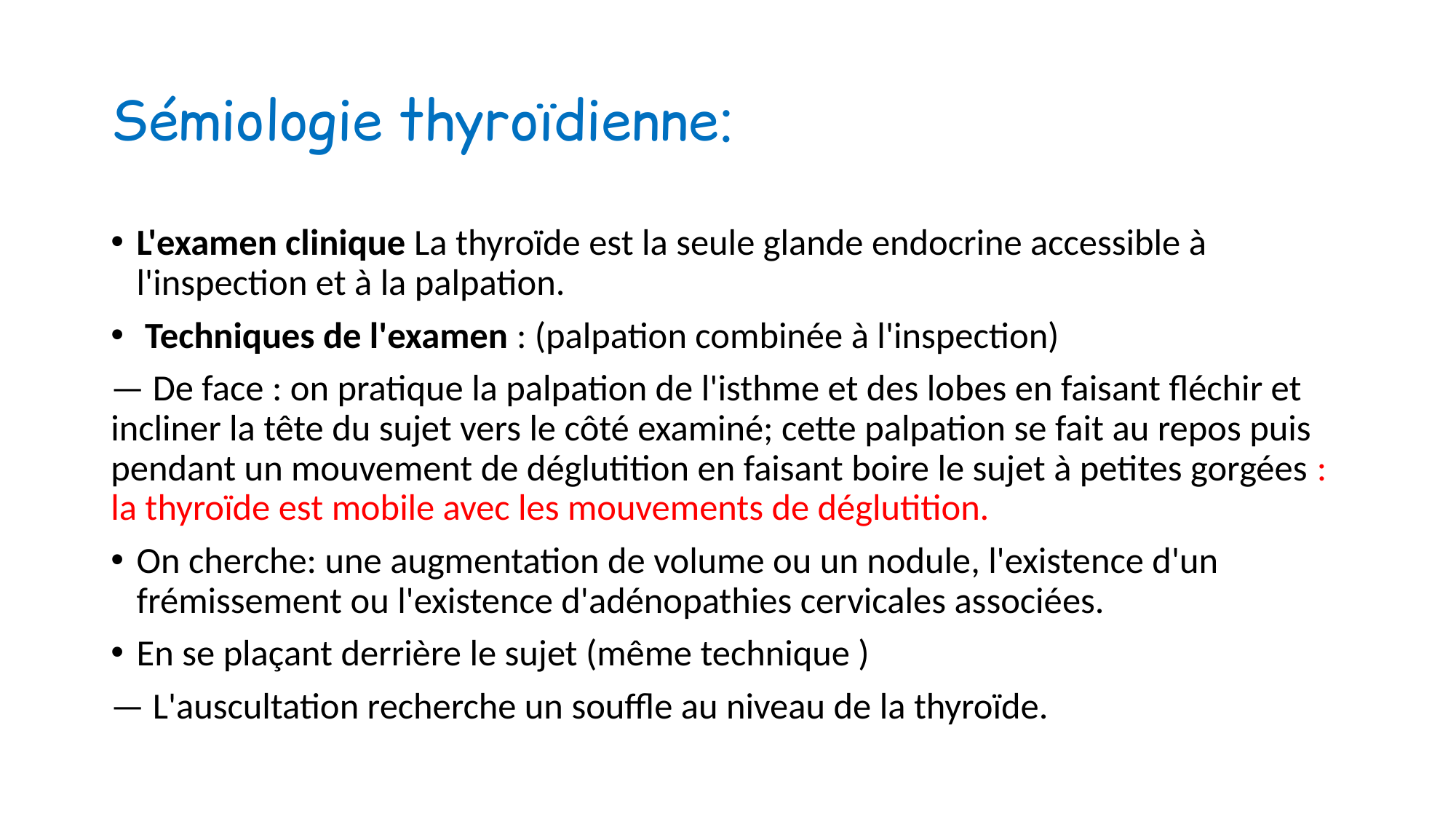

# Sémiologie thyroïdienne:
L'examen clinique La thyroïde est la seule glande endocrine accessible à l'inspection et à la palpation.
 Techniques de l'examen : (palpation combinée à l'inspection)
— De face : on pratique la palpation de l'isthme et des lobes en faisant fléchir et incliner la tête du sujet vers le côté examiné; cette palpation se fait au repos puis pendant un mouvement de déglutition en faisant boire le sujet à petites gorgées : la thyroïde est mobile avec les mouvements de déglutition.
On cherche: une augmentation de volume ou un nodule, l'existence d'un frémissement ou l'existence d'adénopathies cervicales associées.
En se plaçant derrière le sujet (même technique )
— L'auscultation recherche un souffle au niveau de la thyroïde.